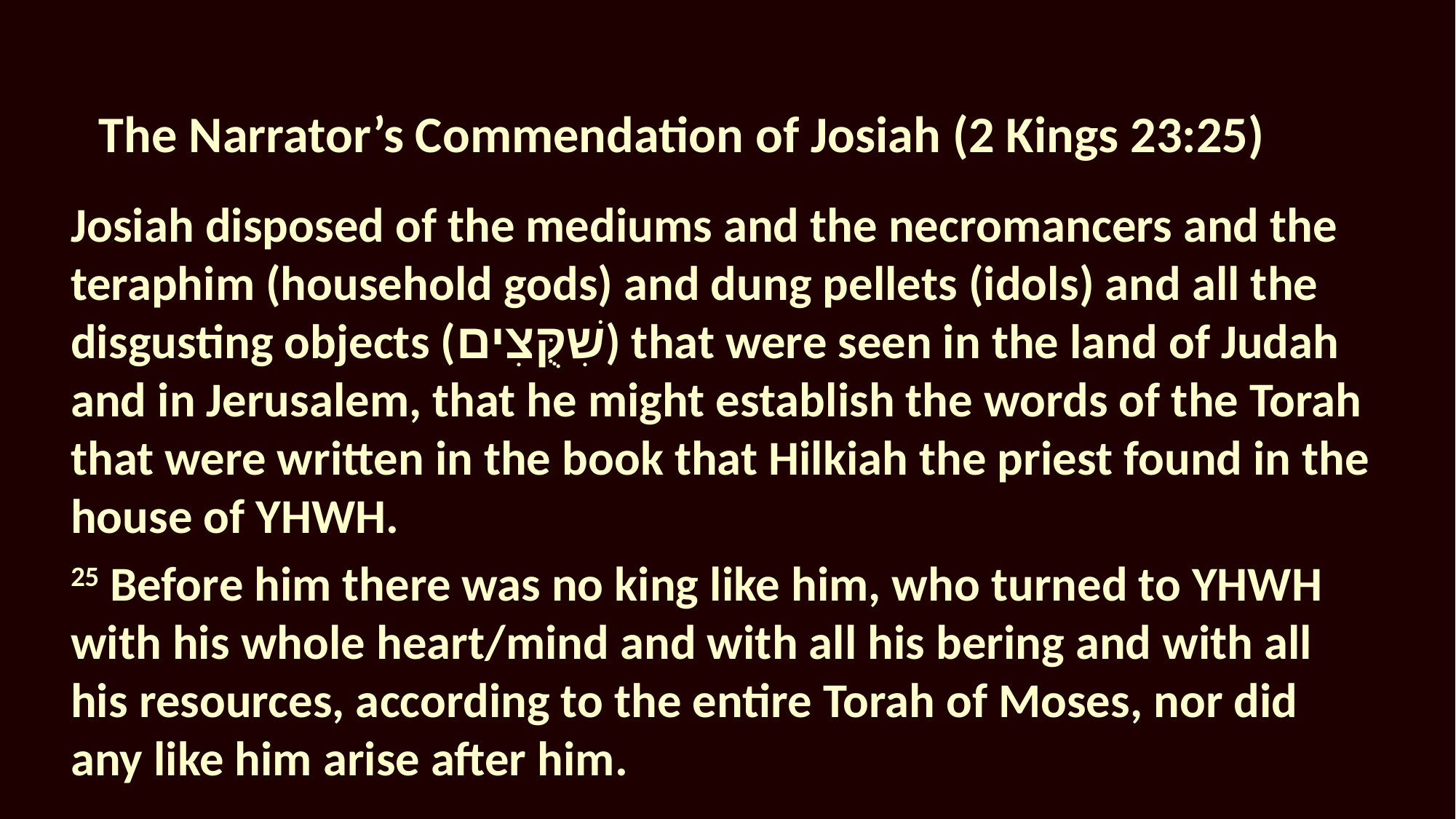

# The Narrator’s Commendation of Josiah (2 Kings 23:25)
Josiah disposed of the mediums and the necromancers and the teraphim (household gods) and dung pellets (idols) and all the disgusting objects (שִׁקֻּצִים) that were seen in the land of Judah and in Jerusalem, that he might establish the words of the Torah that were written in the book that Hilkiah the priest found in the house of YHWH.
25 Before him there was no king like him, who turned to YHWH with his whole heart/mind and with all his bering and with all his resources, according to the entire Torah of Moses, nor did any like him arise after him.